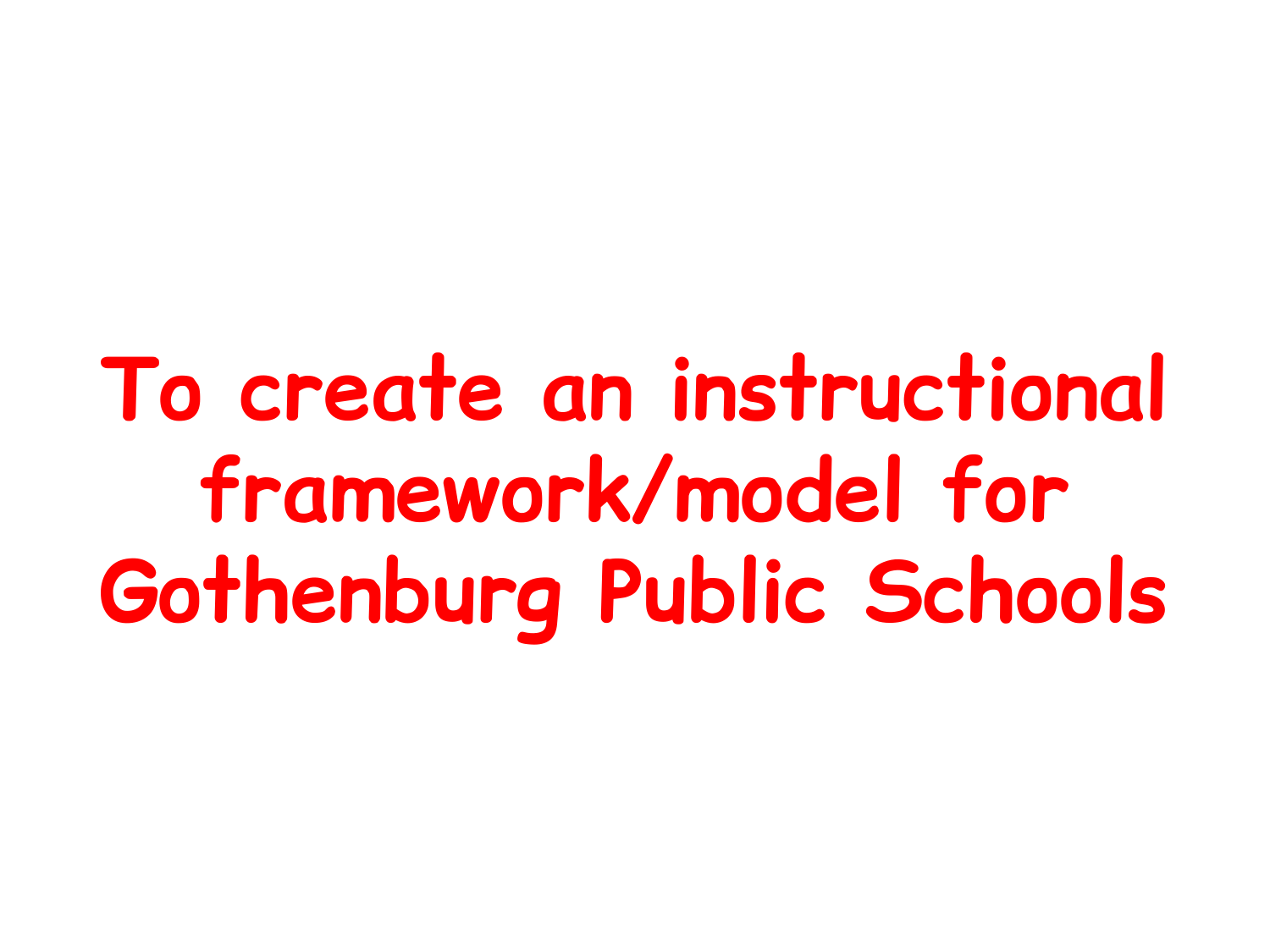

To create an instructional framework/model for Gothenburg Public Schools